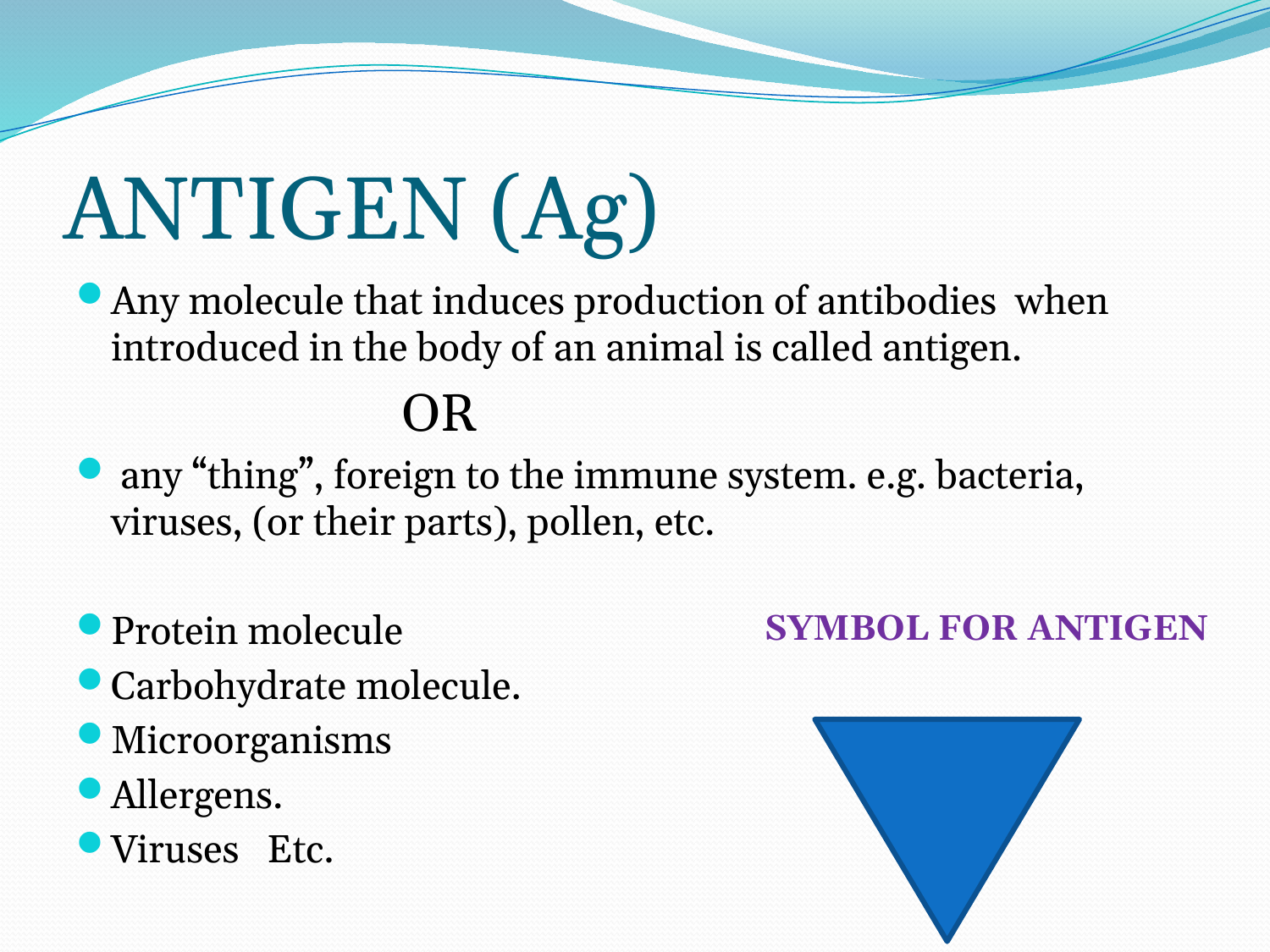

# ANTIGEN (Ag)
Any molecule that induces production of antibodies  when introduced in the body of an animal is called antigen.
                                   OR
 any “thing”, foreign to the immune system. e.g. bacteria, viruses, (or their parts), pollen, etc.

Protein molecule
Carbohydrate molecule.
Microorganisms
Allergens.
Viruses   Etc.
| SYMBOL FOR ANTIGEN |
| --- |